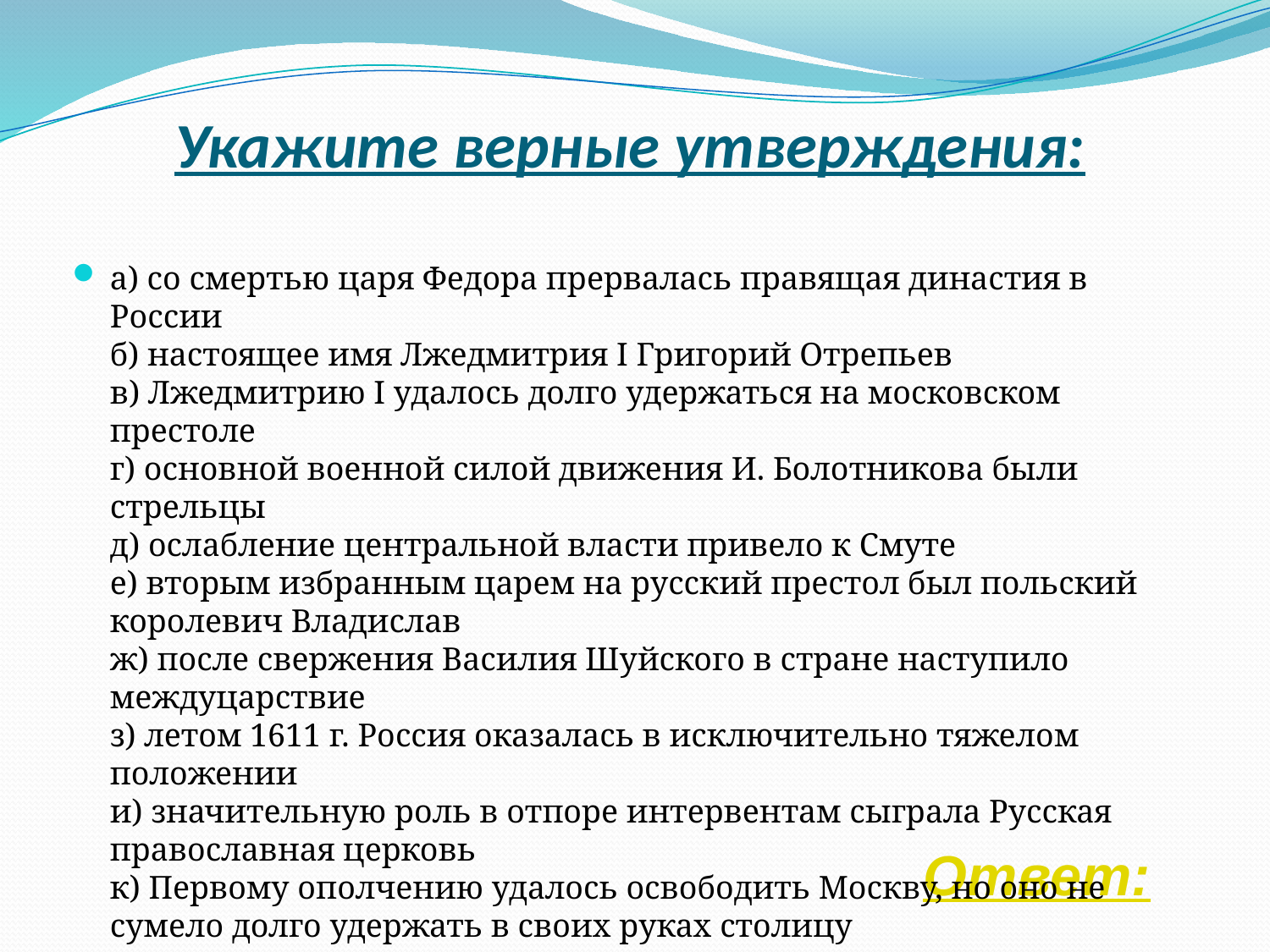

# Укажите верные утверждения:
а) со смертью царя Федора прервалась правящая династия в России
б) настоящее имя Лжедмитрия I Григорий Отрепьев
в) Лжедмитрию I удалось долго удержаться на московском престоле
г) основной военной силой движения И. Болотникова были стрельцы
д) ослабление центральной власти привело к Смуте
е) вторым избранным царем на русский престол был польский королевич Владислав
ж) после свержения Василия Шуйского в стране наступило междуцарствие
з) летом 1611 г. Россия оказалась в исключительно тяжелом положении
и) значительную роль в отпоре интервентам сыграла Русская православная церковь
к) Первому ополчению удалось освободить Москву, но оно не сумело долго удержать в своих руках столицу

Ответ: